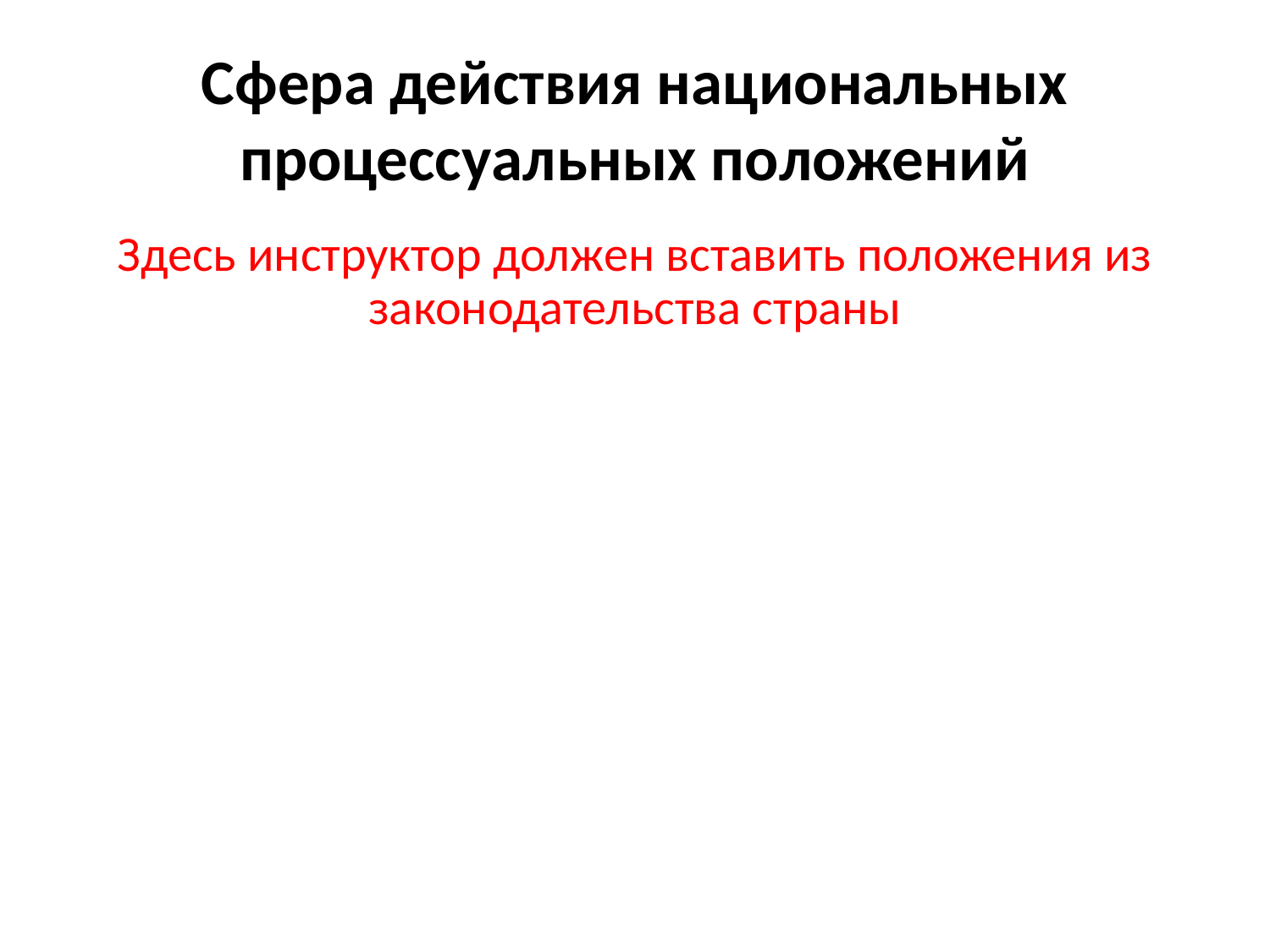

# Сфера действия национальных процессуальных положений
Здесь инструктор должен вставить положения из законодательства страны